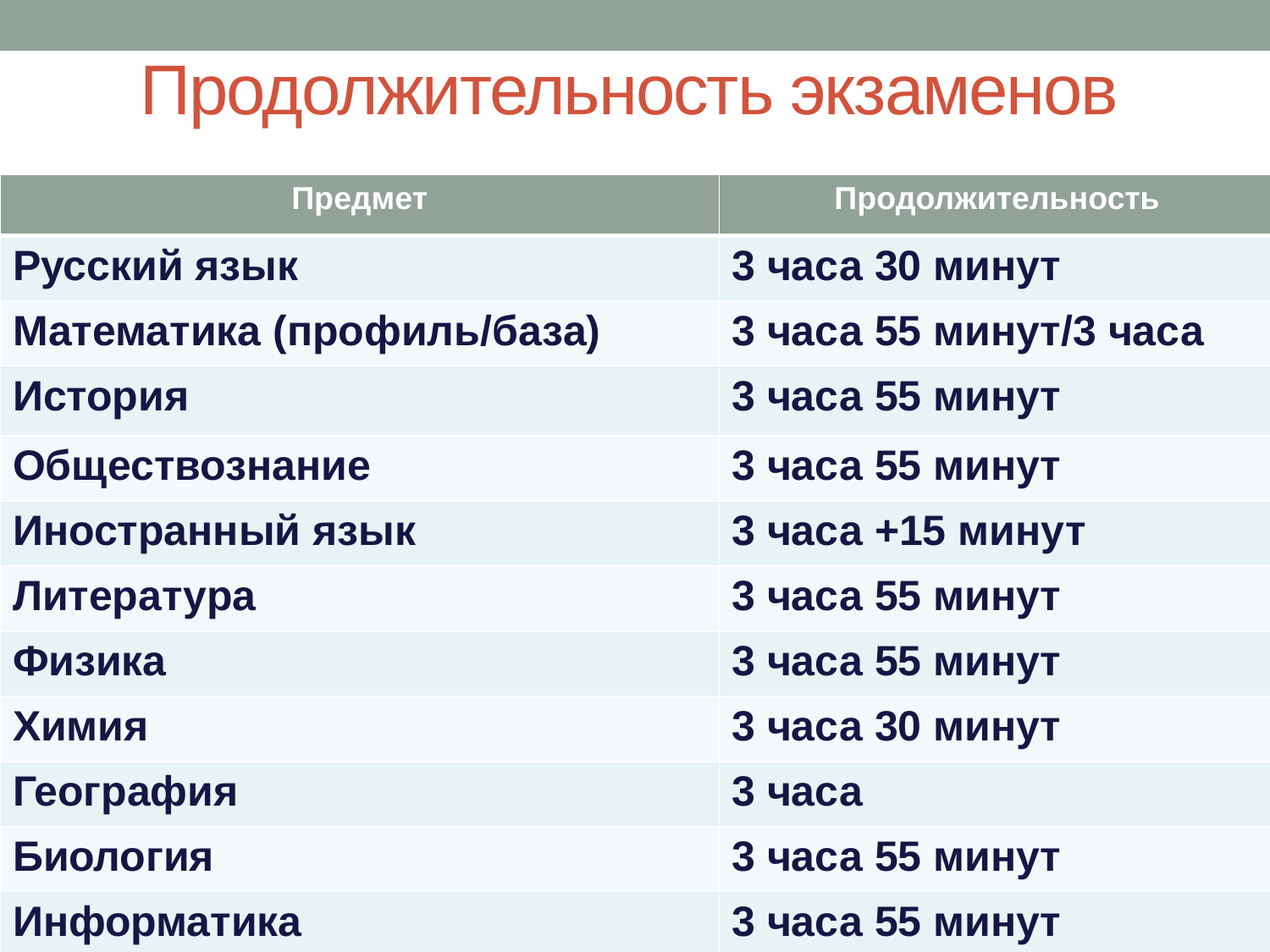

# Продолжительность экзаменов
| Предмет | Продолжительность |
| --- | --- |
| Русский язык | 3 часа 30 минут |
| Математика (профиль/база) | 3 часа 55 минут/3 часа |
| История | 3 часа 55 минут |
| Обществознание | 3 часа 55 минут |
| Иностранный язык | 3 часа +15 минут |
| Литература | 3 часа 55 минут |
| Физика | 3 часа 55 минут |
| Химия | 3 часа 30 минут |
| География | 3 часа |
| Биология | 3 часа 55 минут |
| Информатика | 3 часа 55 минут |